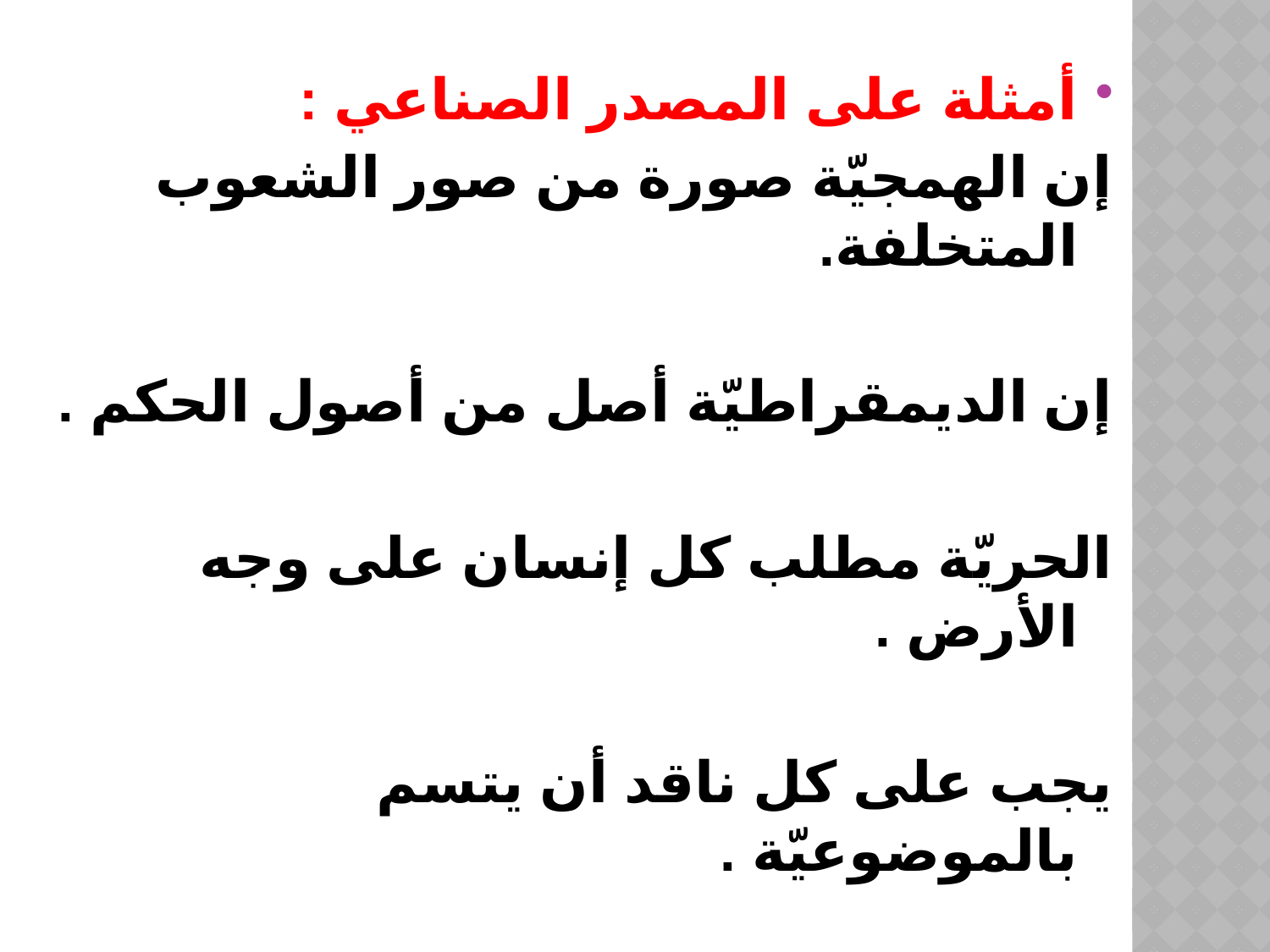

أمثلة على المصدر الصناعي :
إن الهمجيّة صورة من صور الشعوب المتخلفة.

إن الديمقراطيّة أصل من أصول الحكم .

الحريّة مطلب كل إنسان على وجه الأرض .

يجب على كل ناقد أن يتسم بالموضوعيّة .